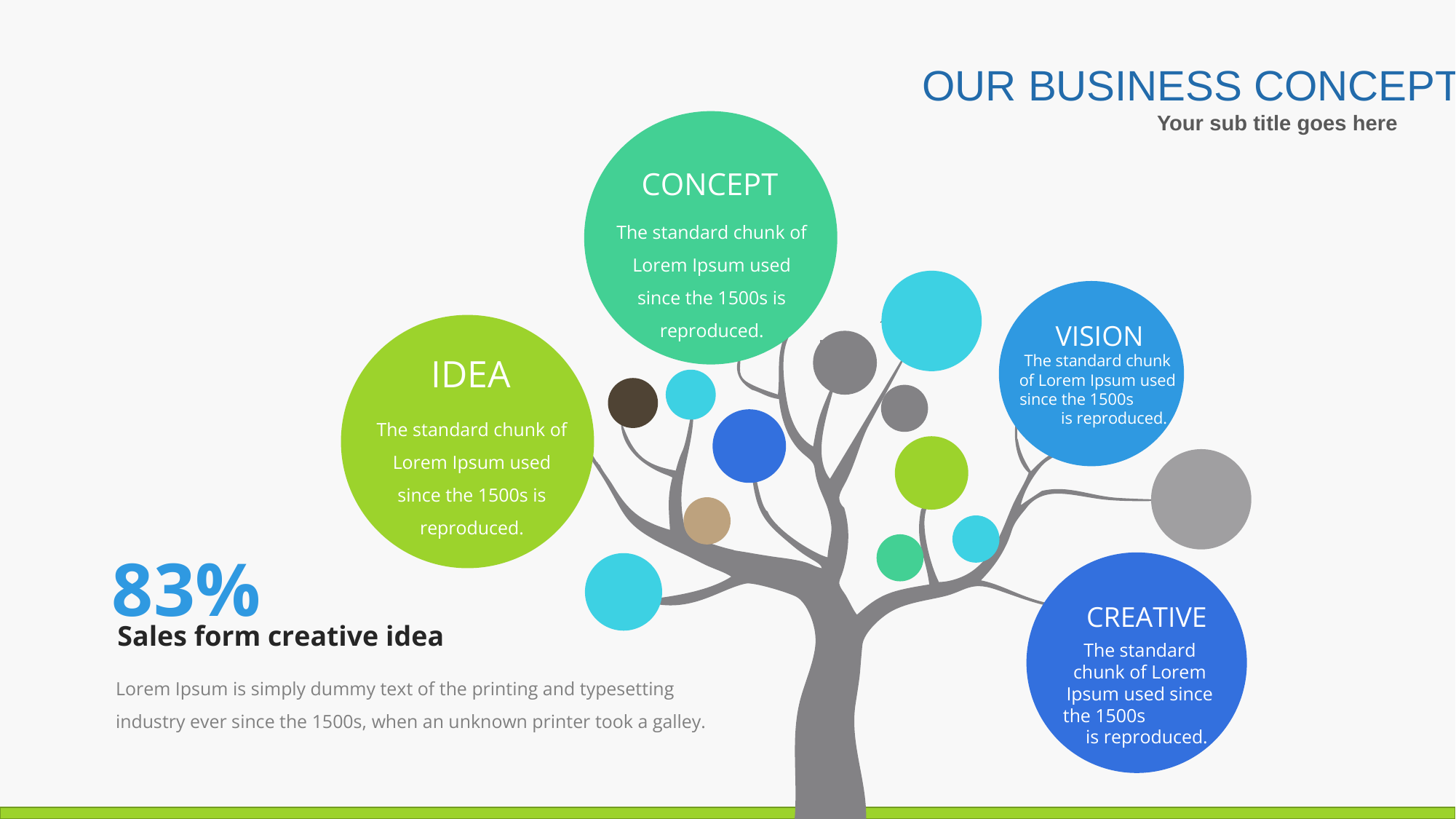

OUR BUSINESS CONCEPT
Your sub title goes here

CONCEPT
The standard chunk of Lorem Ipsum used since the 1500s is reproduced.

VISION
The standard chunk of Lorem Ipsum used since the 1500s                   is reproduced.

IDEA
The standard chunk of Lorem Ipsum used since the 1500s is reproduced.

83%

CREATIVE
The standard chunk of Lorem Ipsum used since the 1500s                   is reproduced.

Sales form creative idea
Lorem Ipsum is simply dummy text of the printing and typesetting industry ever since the 1500s, when an unknown printer took a galley.